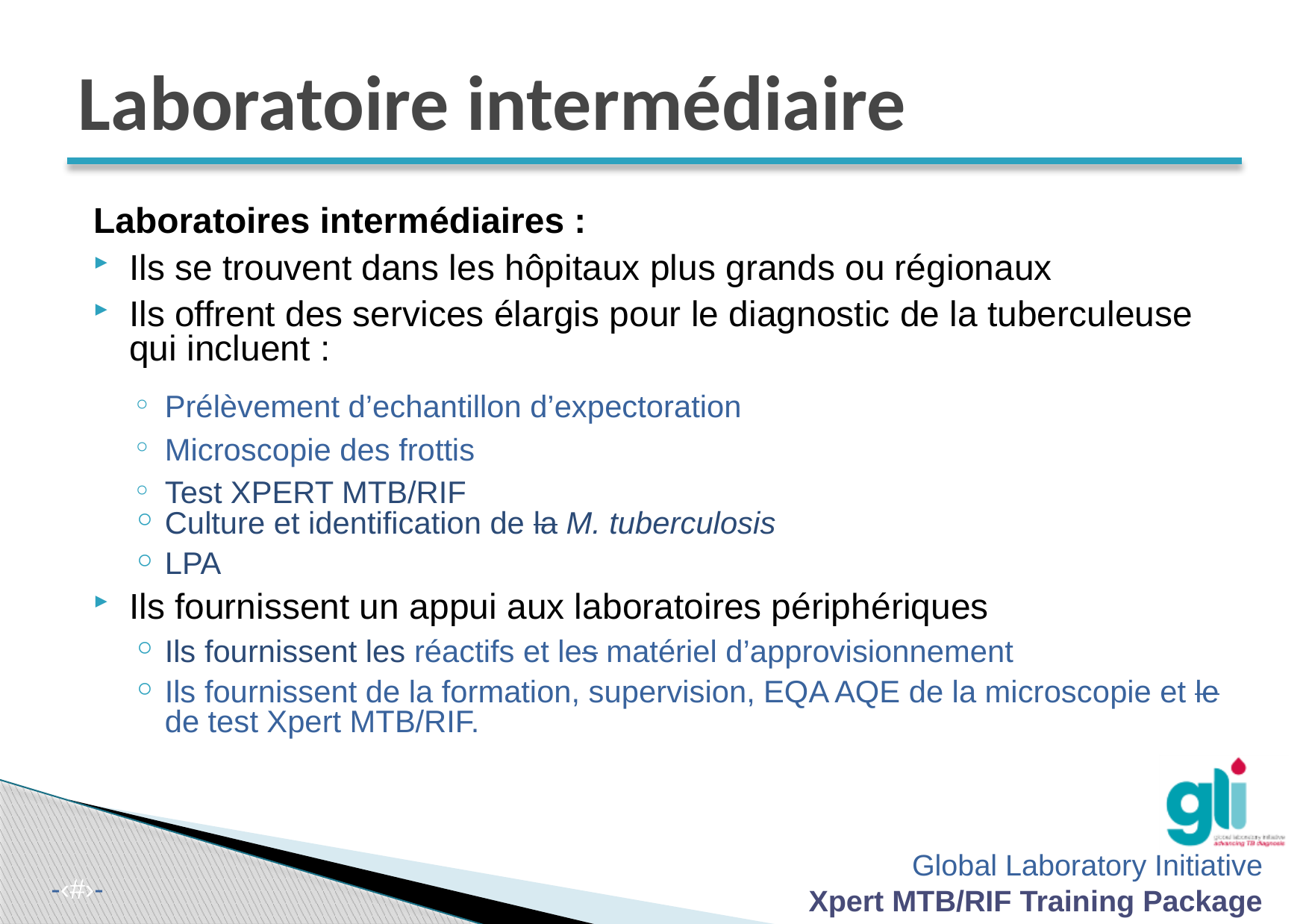

# Laboratoire intermédiaire
Laboratoires intermédiaires :
Ils se trouvent dans les hôpitaux plus grands ou régionaux
Ils offrent des services élargis pour le diagnostic de la tuberculeuse qui incluent :
Prélèvement d’echantillon d’expectoration
Microscopie des frottis
Test XPERT MTB/RIF
Culture et identification de la M. tuberculosis
LPA
Ils fournissent un appui aux laboratoires périphériques
Ils fournissent les réactifs et les matériel d’approvisionnement
Ils fournissent de la formation, supervision, EQA AQE de la microscopie et le de test Xpert MTB/RIF.